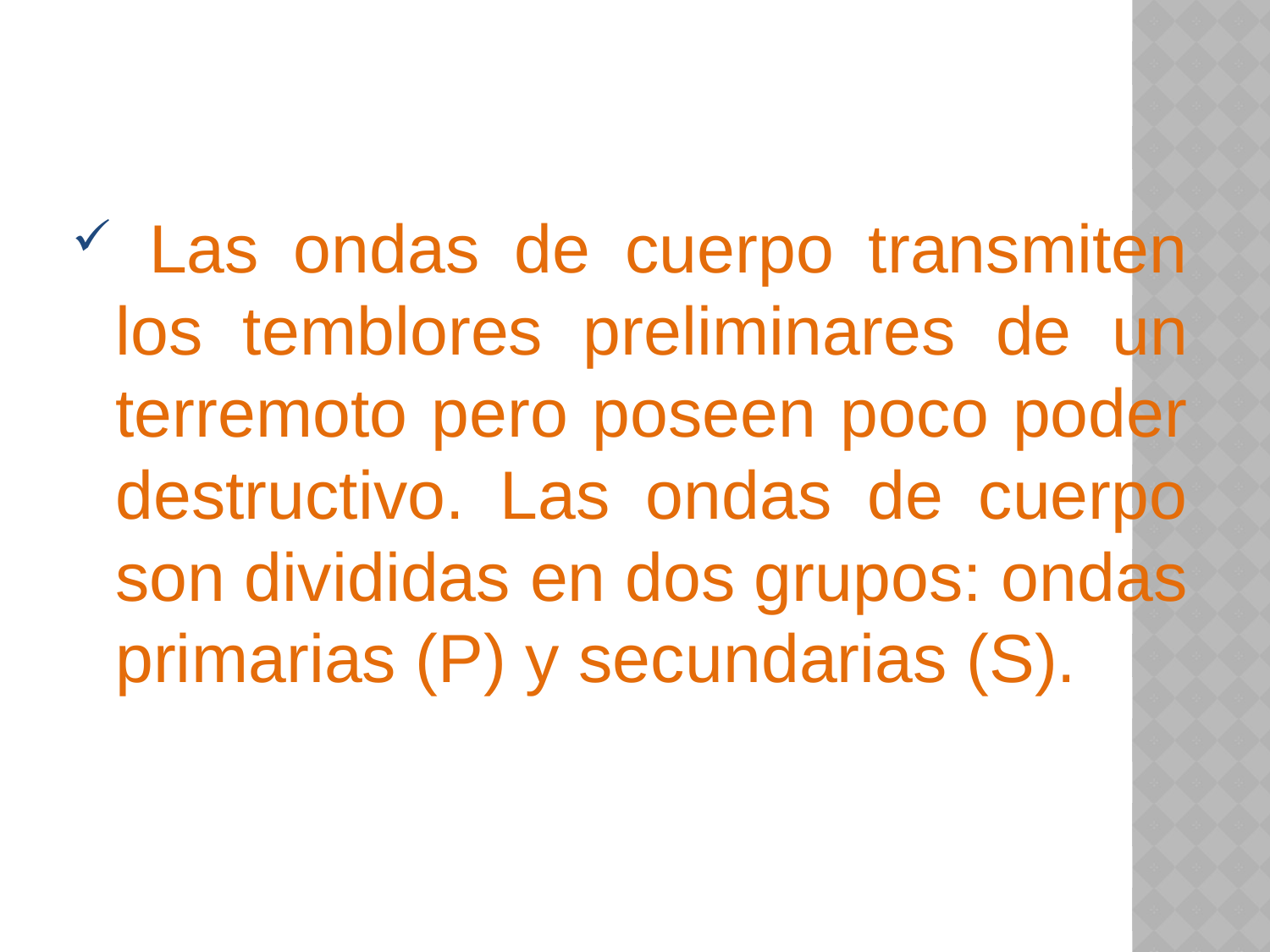

Las ondas de cuerpo transmiten los temblores preliminares de un terremoto pero poseen poco poder destructivo. Las ondas de cuerpo son divididas en dos grupos: ondas primarias (P) y secundarias (S).